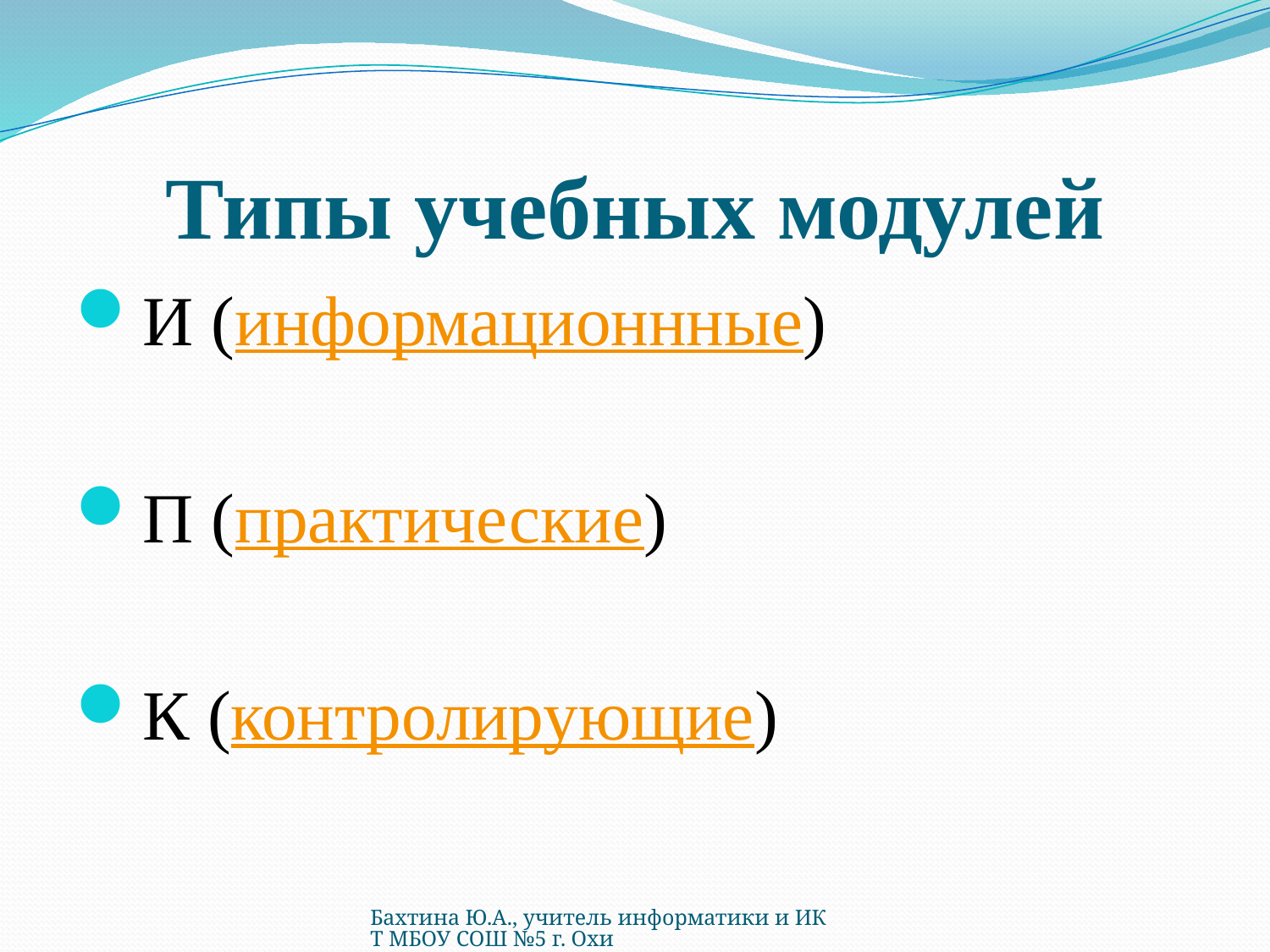

# Типы учебных модулей
И (информационнные)

П (практические)

К (контролирующие)
Бахтина Ю.А., учитель информатики и ИКТ МБОУ СОШ №5 г. Охи